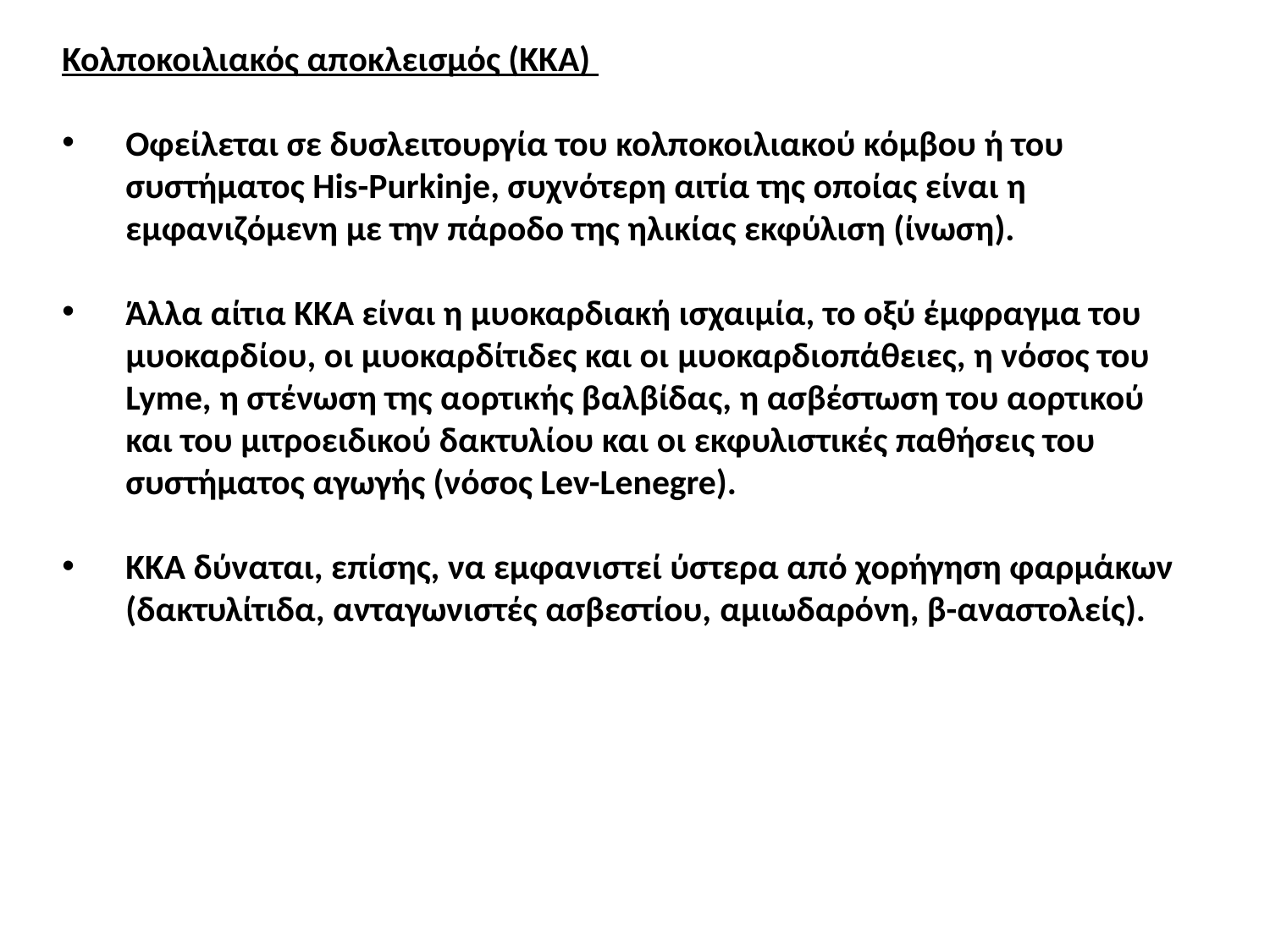

Κολποκοιλιακός αποκλεισμός (ΚΚΑ)

Οφείλεται σε δυσλειτουργία του κολποκοιλιακού κόμβου ή του συστήματος His-Purkinje, συχνότερη αιτία της οποίας είναι η εμφανιζόμενη με την πάροδο της ηλικίας εκφύλιση (ίνωση).

Άλλα αίτια ΚΚΑ είναι η μυοκαρδιακή ισχαιμία, το οξύ έμφραγμα του μυοκαρδίου, οι μυοκαρδίτιδες και οι μυοκαρδιοπάθειες, η νόσος του Lyme, η στένωση της αορτικής βαλβίδας, η ασβέστωση του αορτικού και του μιτροειδικού δακτυλίου και οι εκφυλιστικές παθήσεις του συστήματος αγωγής (νόσος Lev-Lenegre).

ΚΚΑ δύναται, επίσης, να εμφανιστεί ύστερα από χορήγηση φαρμάκων (δακτυλίτιδα, ανταγωνιστές ασβεστίου, αμιωδαρόνη, β-αναστολείς).